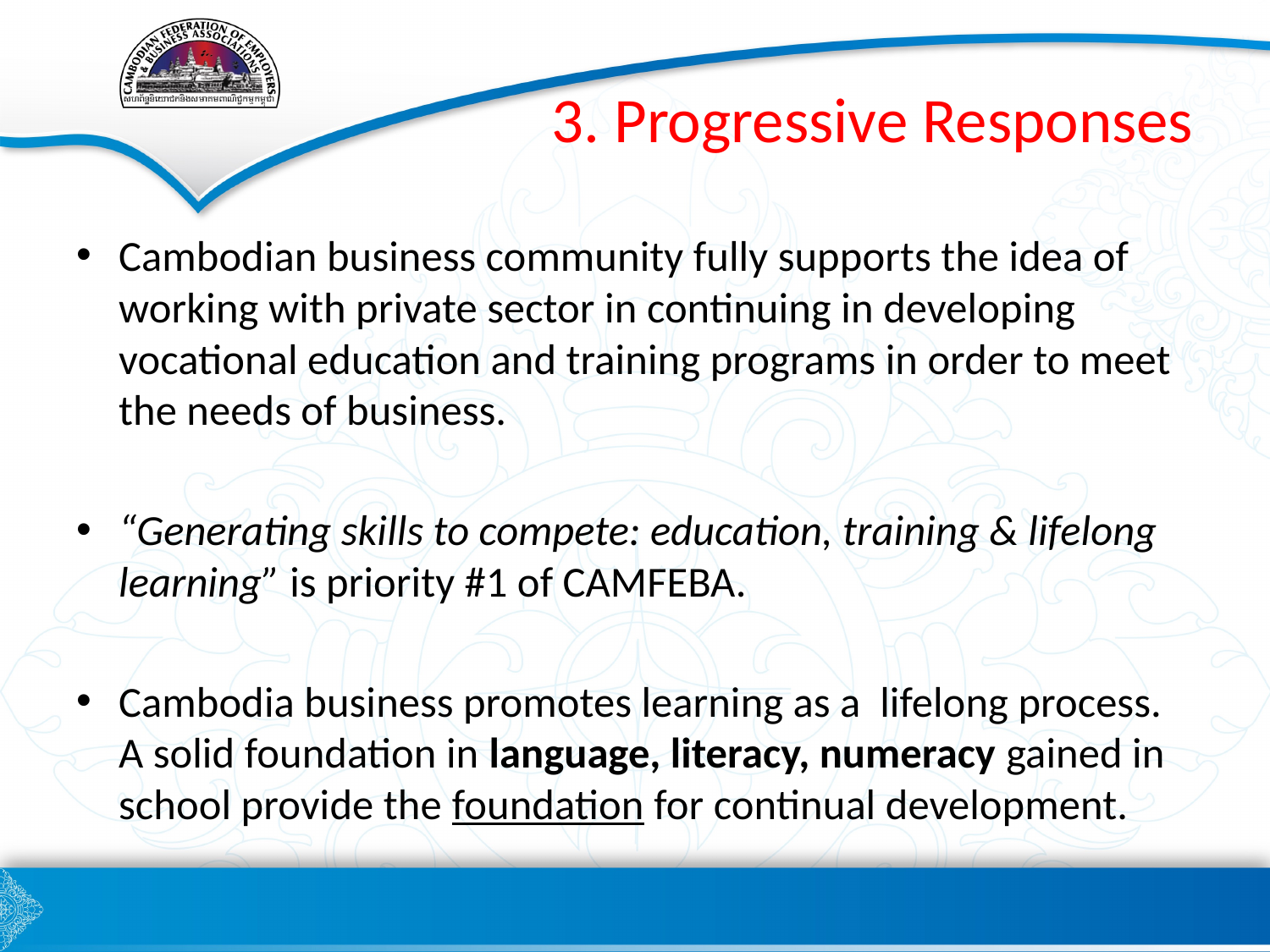

# 3. Progressive Responses
Cambodian business community fully supports the idea of working with private sector in continuing in developing vocational education and training programs in order to meet the needs of business.

“Generating skills to compete: education, training & lifelong learning” is priority #1 of CAMFEBA.

Cambodia business promotes learning as a  lifelong process. A solid foundation in language, literacy, numeracy gained in school provide the foundation for continual development.